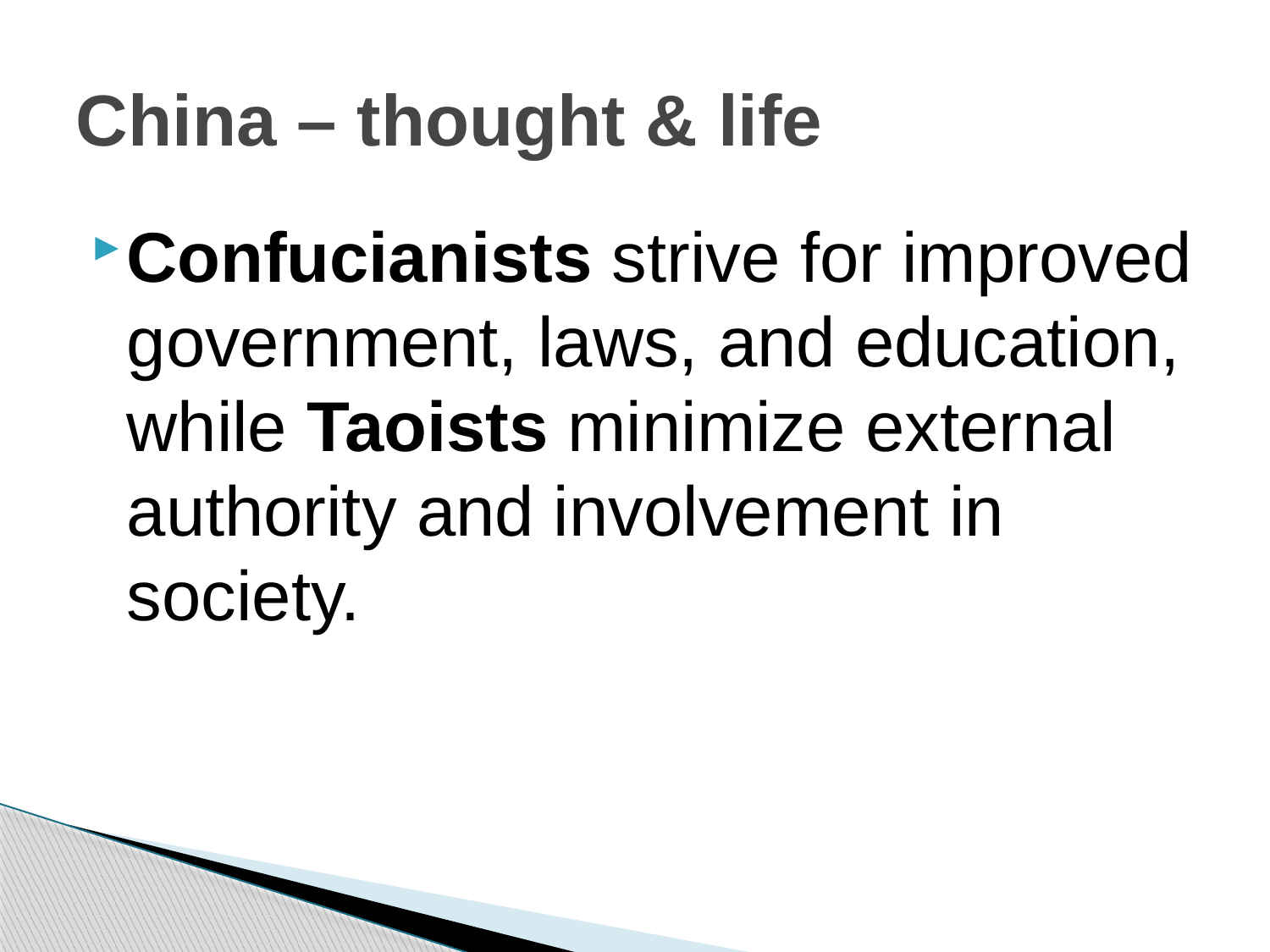

# China – thought & life
Confucianists strive for improved government, laws, and education, while Taoists minimize external authority and involvement in society.